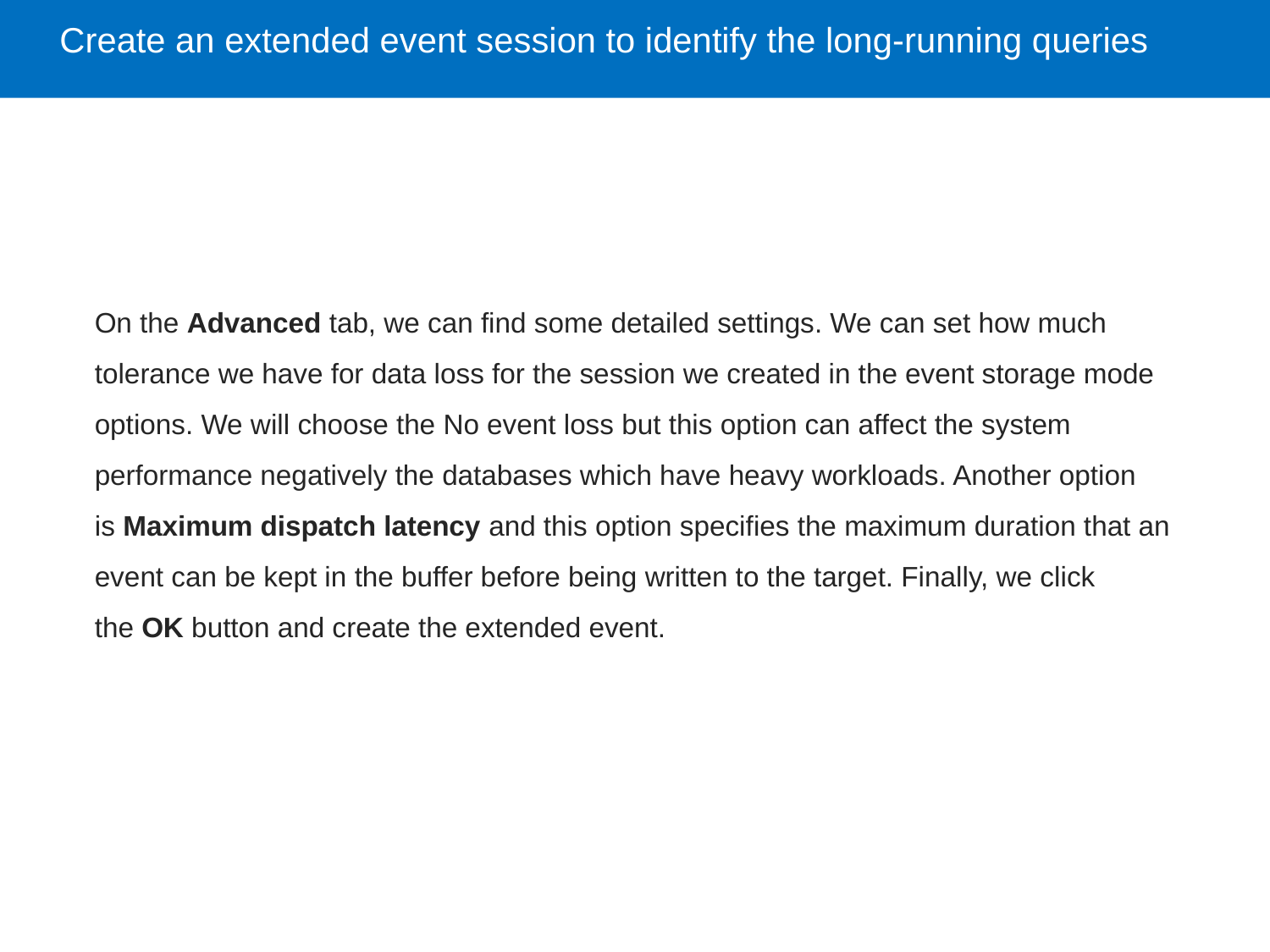

# Create an extended event session to identify the long-running queries
On the Advanced tab, we can find some detailed settings. We can set how much tolerance we have for data loss for the session we created in the event storage mode options. We will choose the No event loss but this option can affect the system performance negatively the databases which have heavy workloads. Another option is Maximum dispatch latency and this option specifies the maximum duration that an event can be kept in the buffer before being written to the target. Finally, we click the OK button and create the extended event.